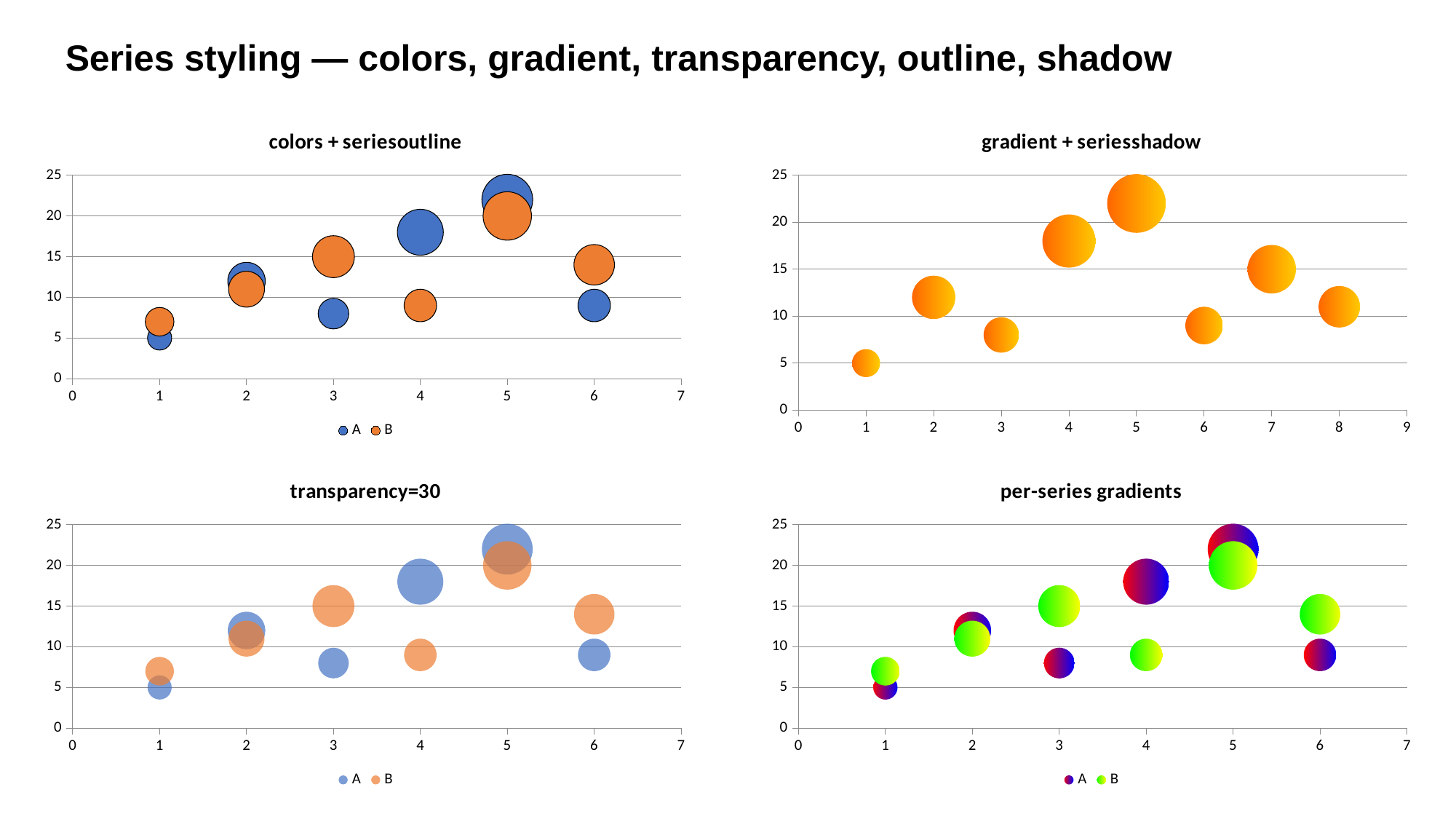

Series styling — colors, gradient, transparency, outline, shadow

### Chart: colors + seriesoutline

| Category |  |  |
|---|---|---|

### Chart: gradient + seriesshadow

| Category |  |
|---|---|

### Chart: transparency=30

| Category |  |  |
|---|---|---|

### Chart: per-series gradients

| Category |  |  |
|---|---|---|